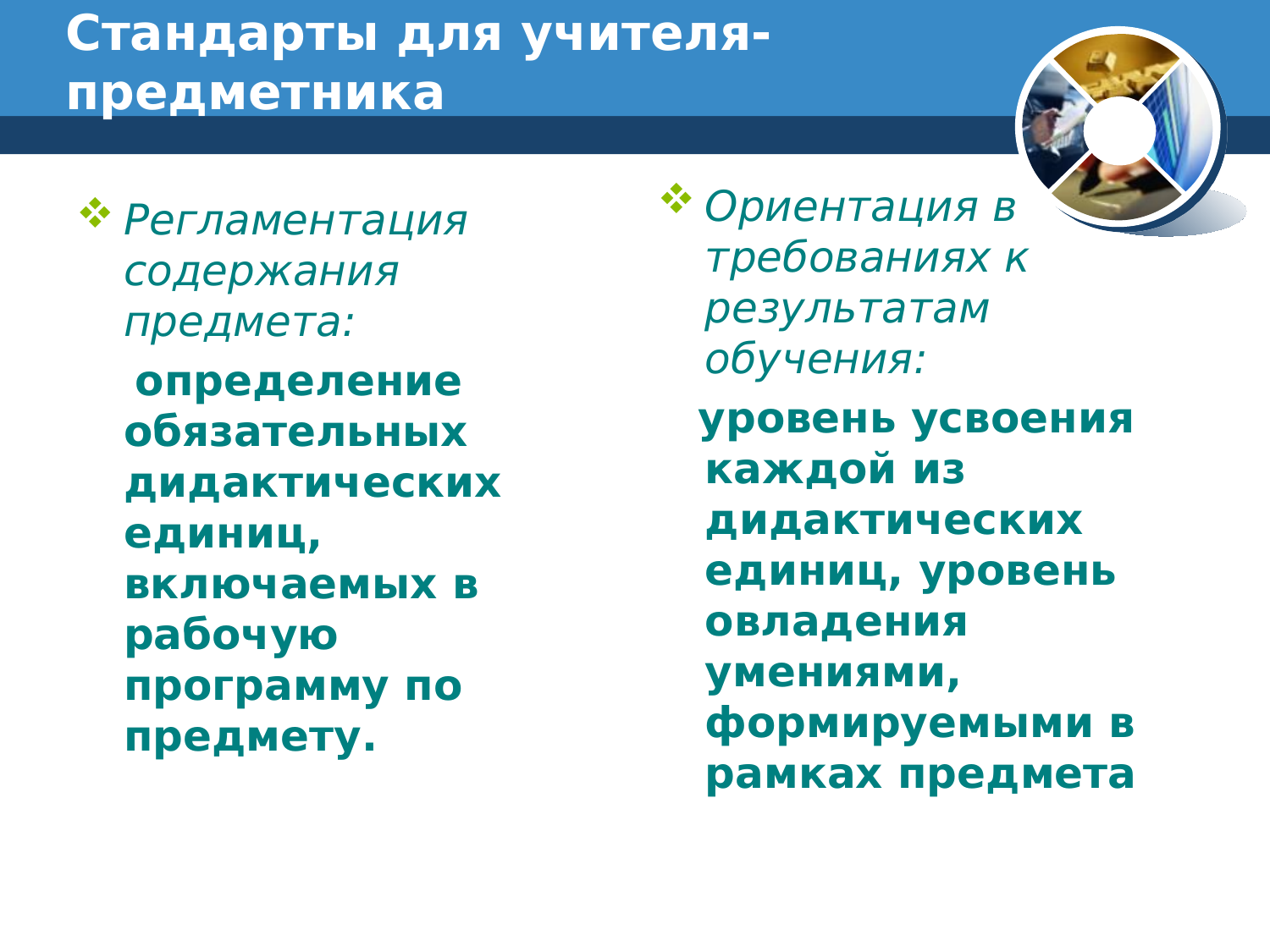

Стандарты для учителя-предметника
Ориентация в требованиях к результатам обучения:
   уровень усвоения каждой из дидактических единиц, уровень овладения умениями, формируемыми в рамках предмета
Регламентация содержания предмета:
    определение обязательных дидактических единиц, включаемых в рабочую программу по предмету.